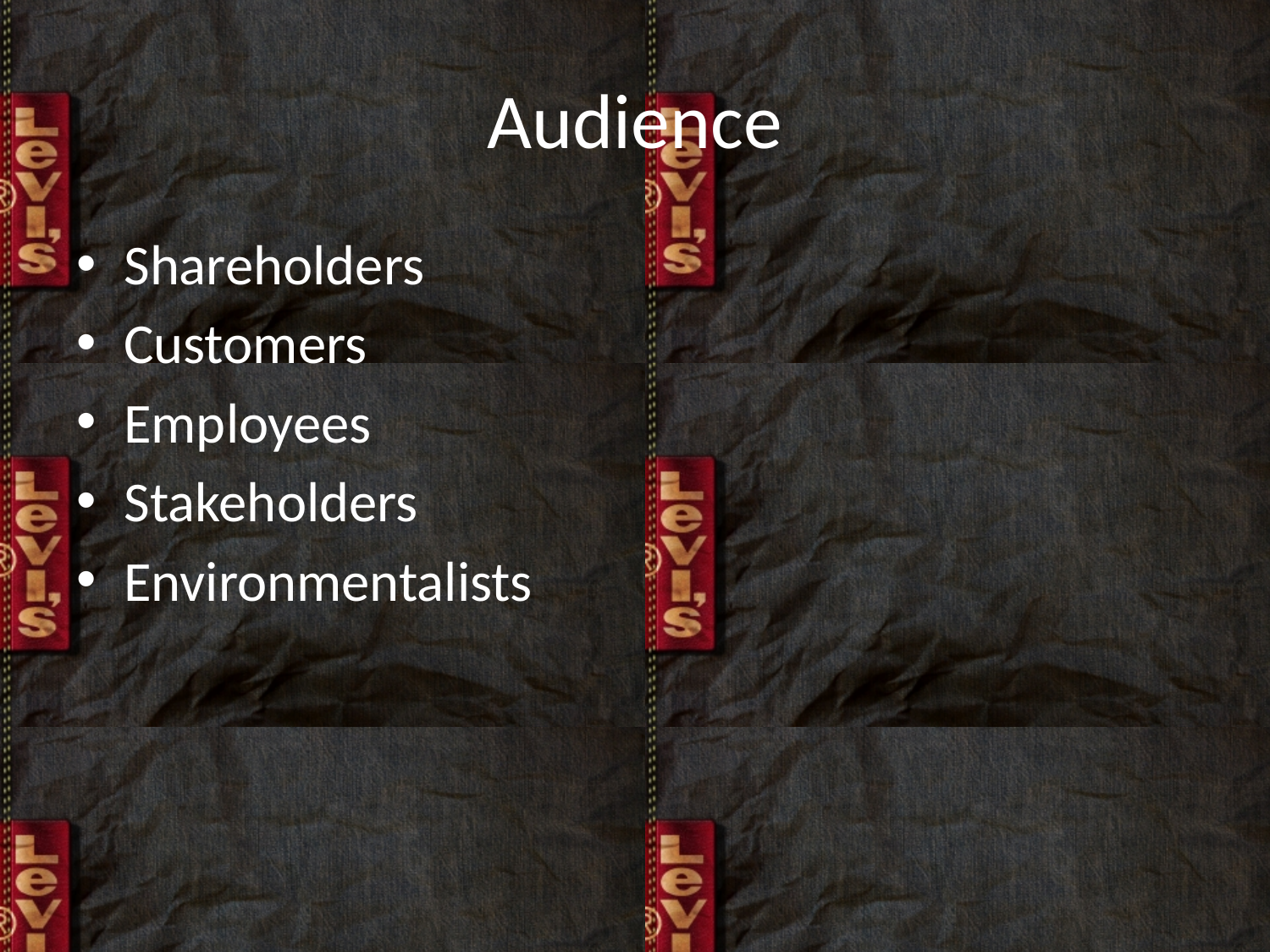

# Audience
Shareholders
Customers
Employees
Stakeholders
Environmentalists